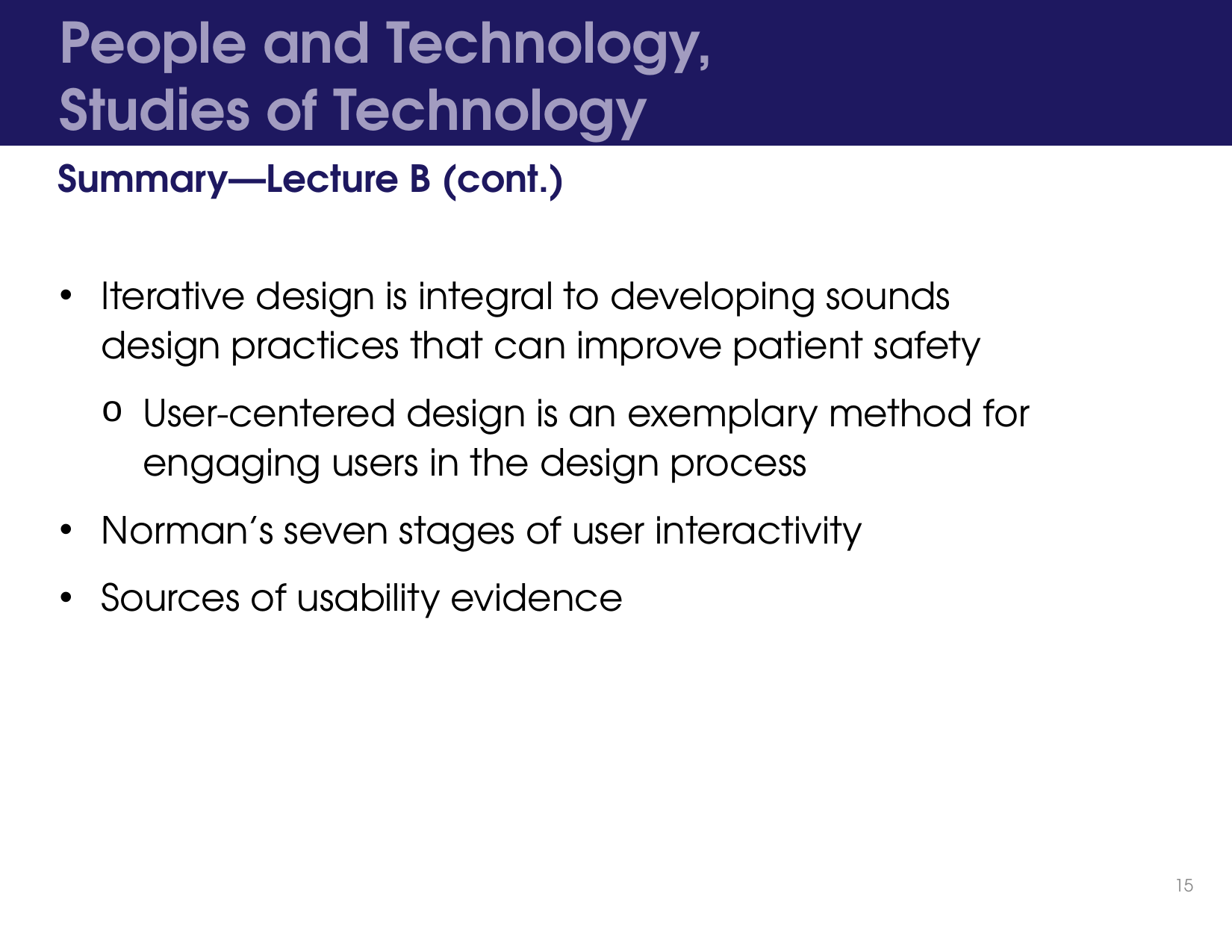

# People and Technology, Studies of Technology
Summary—Lecture B (cont.)
Iterative design is integral to developing sounds design practices that can improve patient safety
User-centered design is an exemplary method for engaging users in the design process
Norman’s seven stages of user interactivity
Sources of usability evidence
15